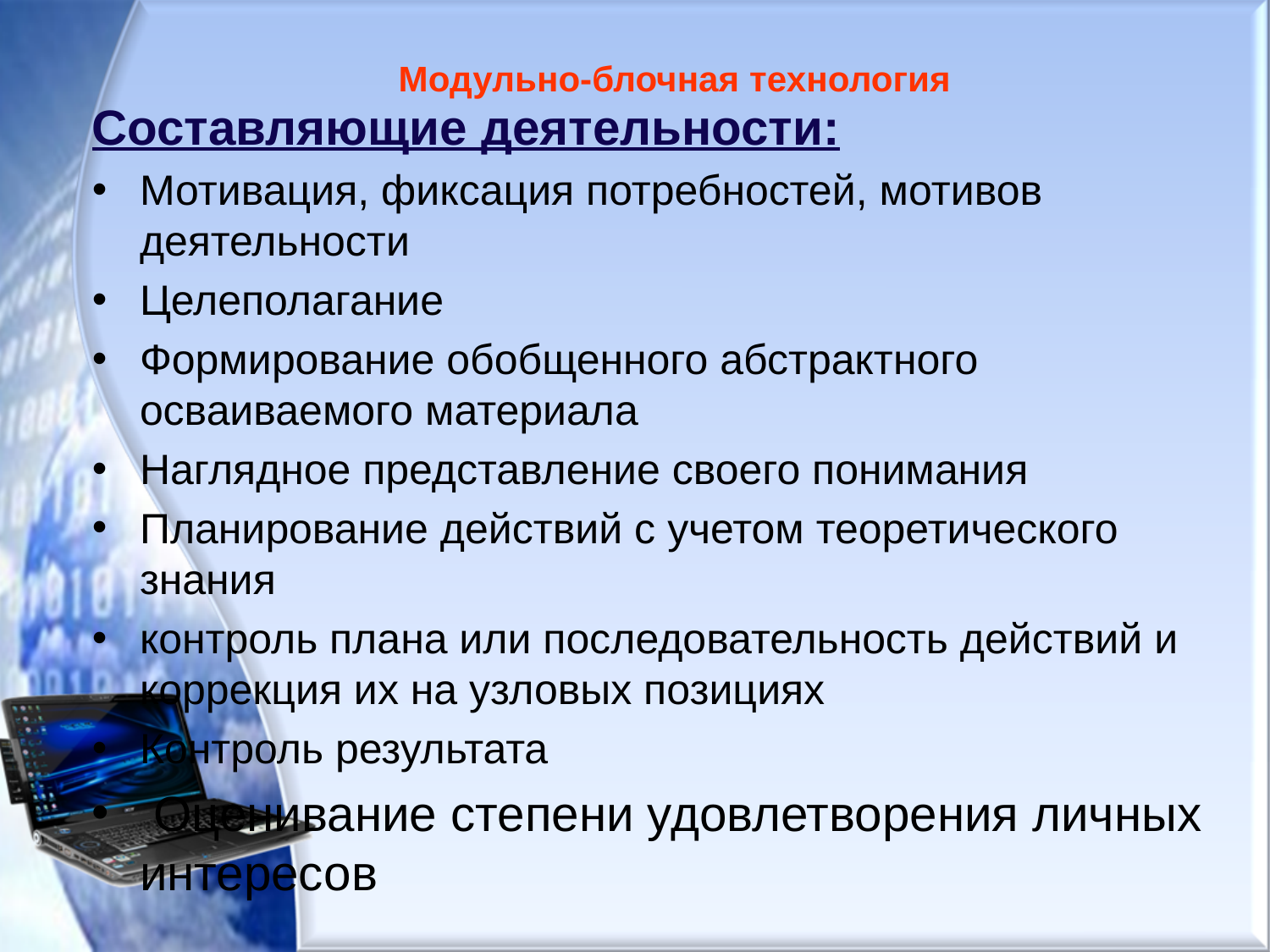

# Модульно-блочная технология
Составляющие деятельности:
Мотивация, фиксация потребностей, мотивов деятельности
Целеполагание
Формирование обобщенного абстрактного осваиваемого материала
Наглядное представление своего понимания
Планирование действий с учетом теоретического знания
контроль плана или последовательность действий и коррекция их на узловых позициях
Контроль результата
 Оценивание степени удовлетворения личных интересов